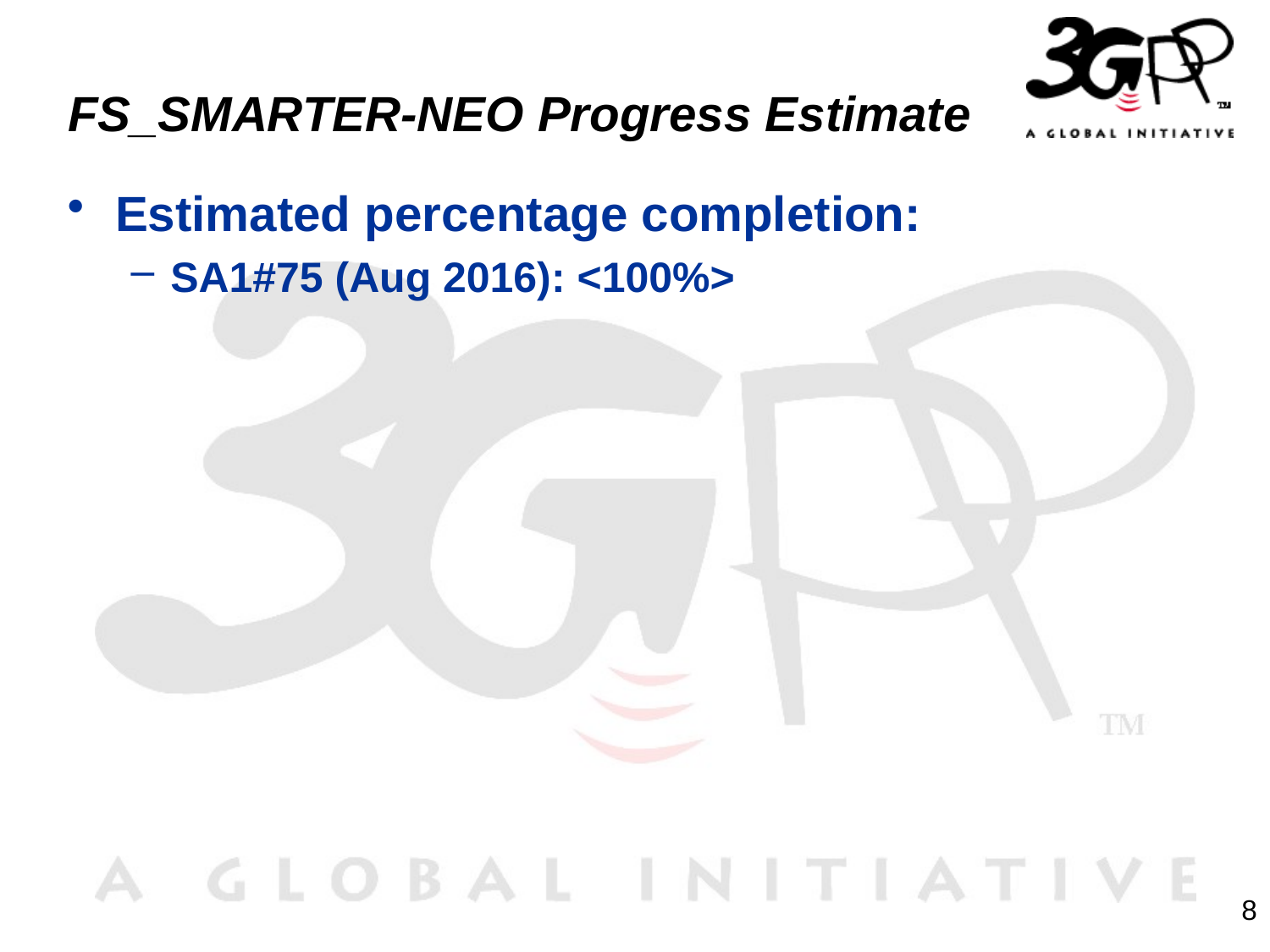

# FS_SMARTER-NEO Progress Estimate
Estimated percentage completion:
SA1#75 (Aug 2016): <100%>
8